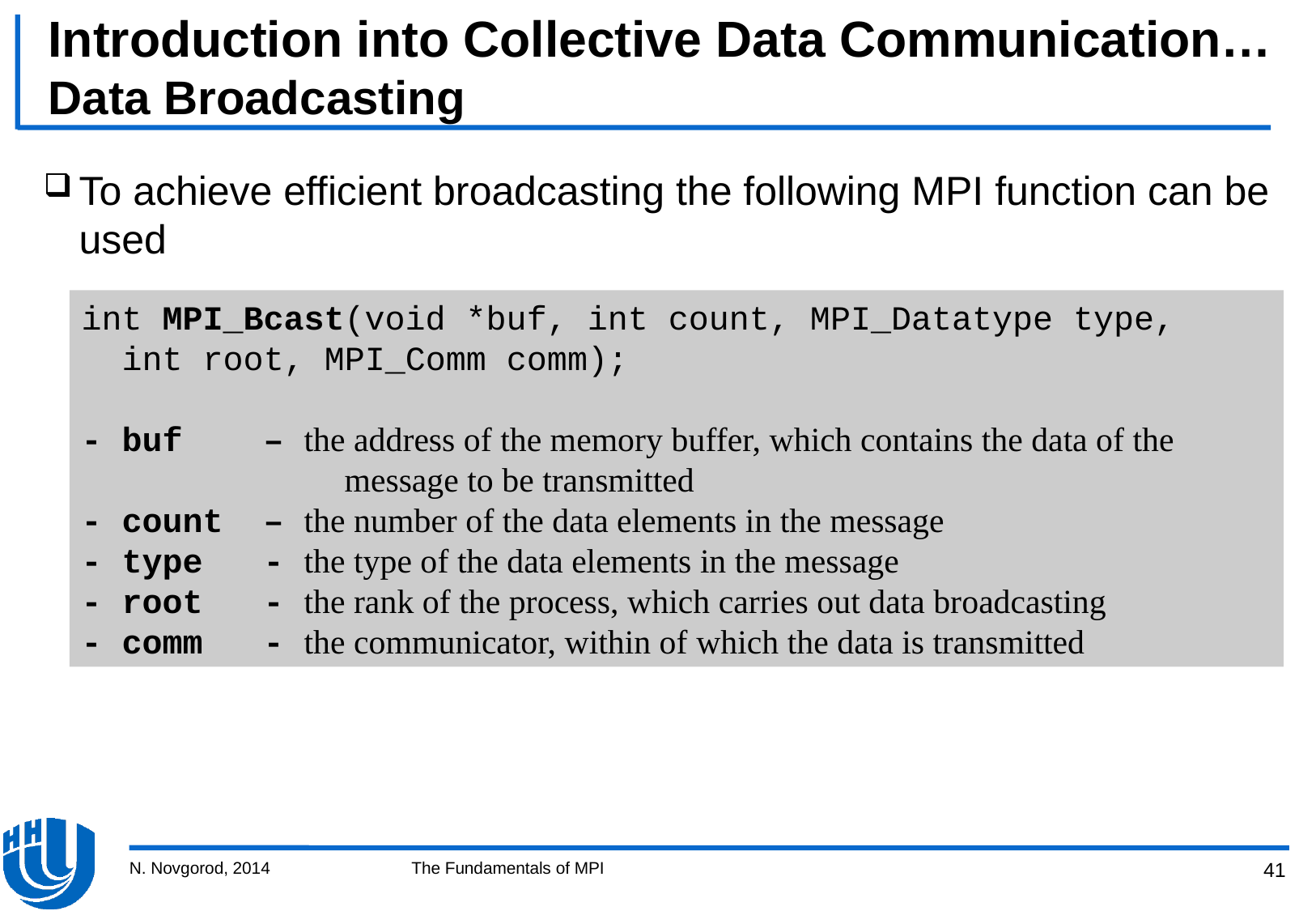

# Introduction into Collective Data Communication… Data Broadcasting
To achieve efficient broadcasting the following MPI function can be used
int MPI_Bcast(void *buf, int count, MPI_Datatype type,
  int root, MPI_Comm comm);

- buf    – the address of the memory buffer, which contains the data of the
             message to be transmitted
- count  – the number of the data elements in the message
- type   - the type of the data elements in the message
- root   - the rank of the process, which carries out data broadcasting
- comm   - the communicator, within of which the data is transmitted
N. Novgorod, 2014
The Fundamentals of MPI
41